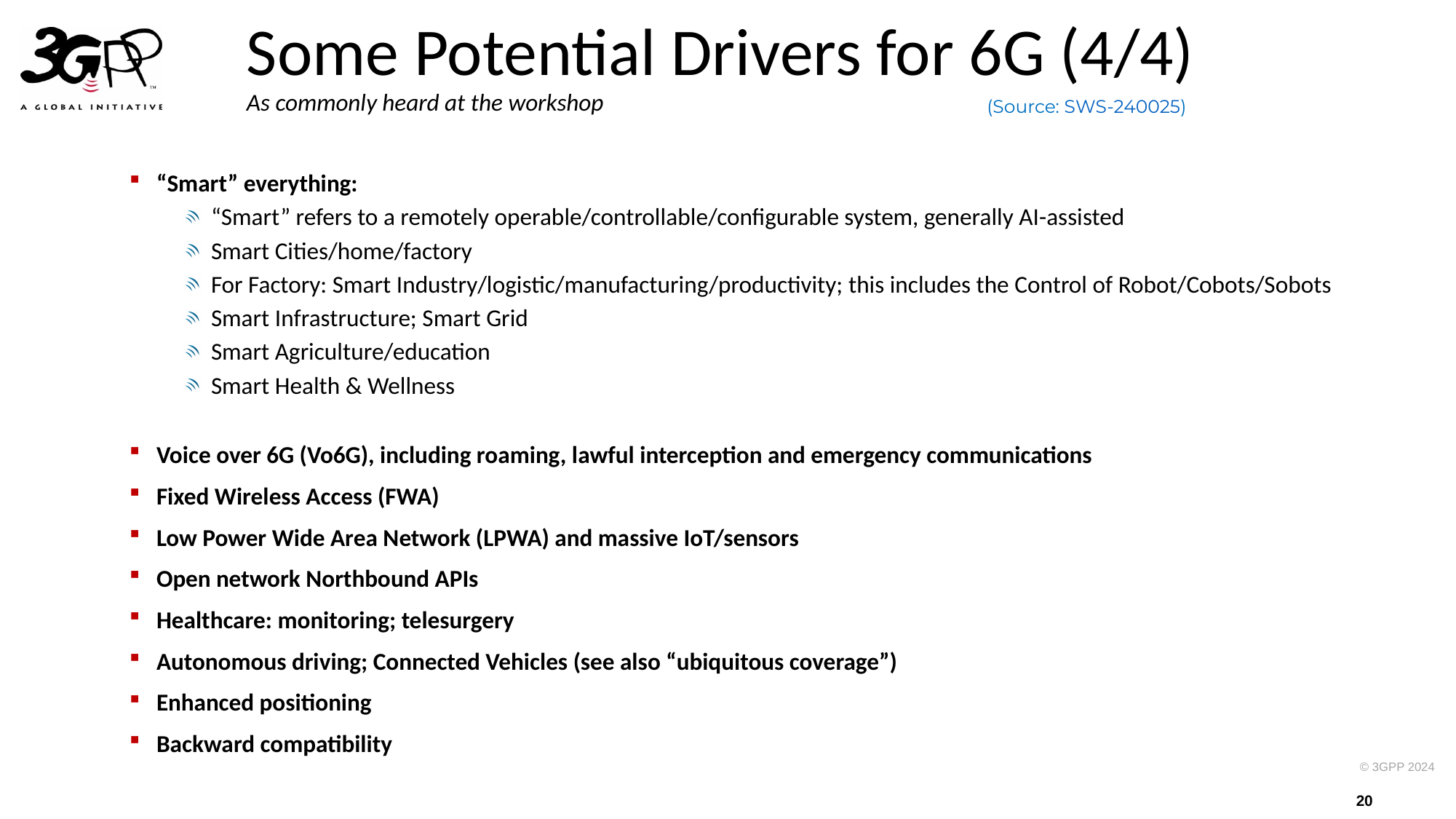

# Some Potential Drivers for 6G (4/4) As commonly heard at the workshop
(Source: SWS-240025)
“Smart” everything:
“Smart” refers to a remotely operable/controllable/configurable system, generally AI-assisted
Smart Cities/home/factory
For Factory: Smart Industry/logistic/manufacturing/productivity; this includes the Control of Robot/Cobots/Sobots
Smart Infrastructure; Smart Grid
Smart Agriculture/education
Smart Health & Wellness

Voice over 6G (Vo6G), including roaming, lawful interception and emergency communications
Fixed Wireless Access (FWA)
Low Power Wide Area Network (LPWA) and massive IoT/sensors
Open network Northbound APIs
Healthcare: monitoring; telesurgery
Autonomous driving; Connected Vehicles (see also “ubiquitous coverage”)
Enhanced positioning
Backward compatibility